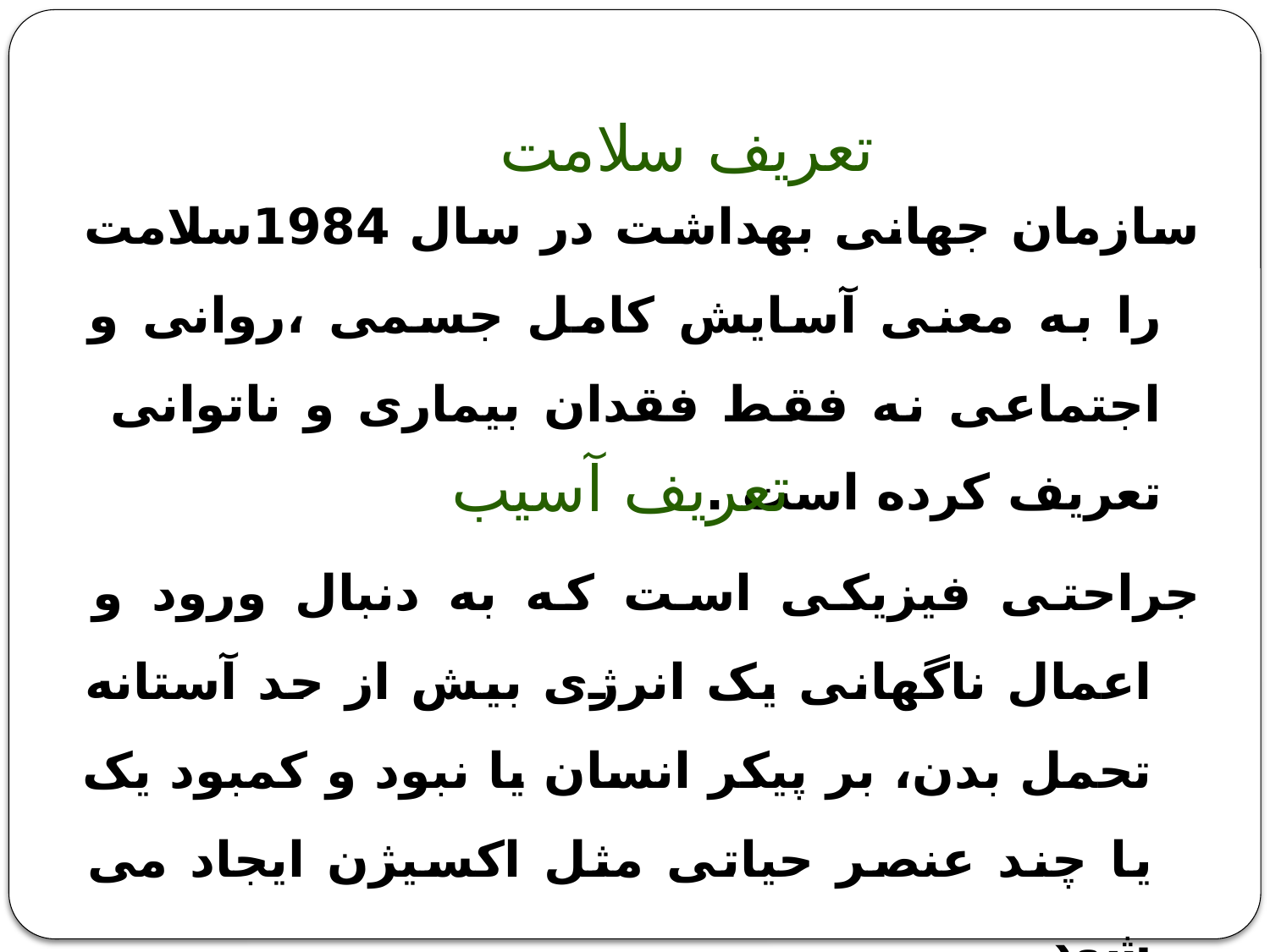

# تعریف سلامت
سازمان جهانی بهداشت در سال 1984سلامت را به معنی آسایش کامل جسمی ،روانی و اجتماعی نه فقط فقدان بیماری و ناتوانی  تعریف کرده است .
تعریف آسیب
جراحتی فیزیکی است که به دنبال ورود و اعمال ناگهانی یک انرژی بیش از حد آستانه تحمل بدن، بر پیکر انسان یا نبود و کمبود یک یا چند عنصر حیاتی مثل اکسیژن ایجاد می شود.